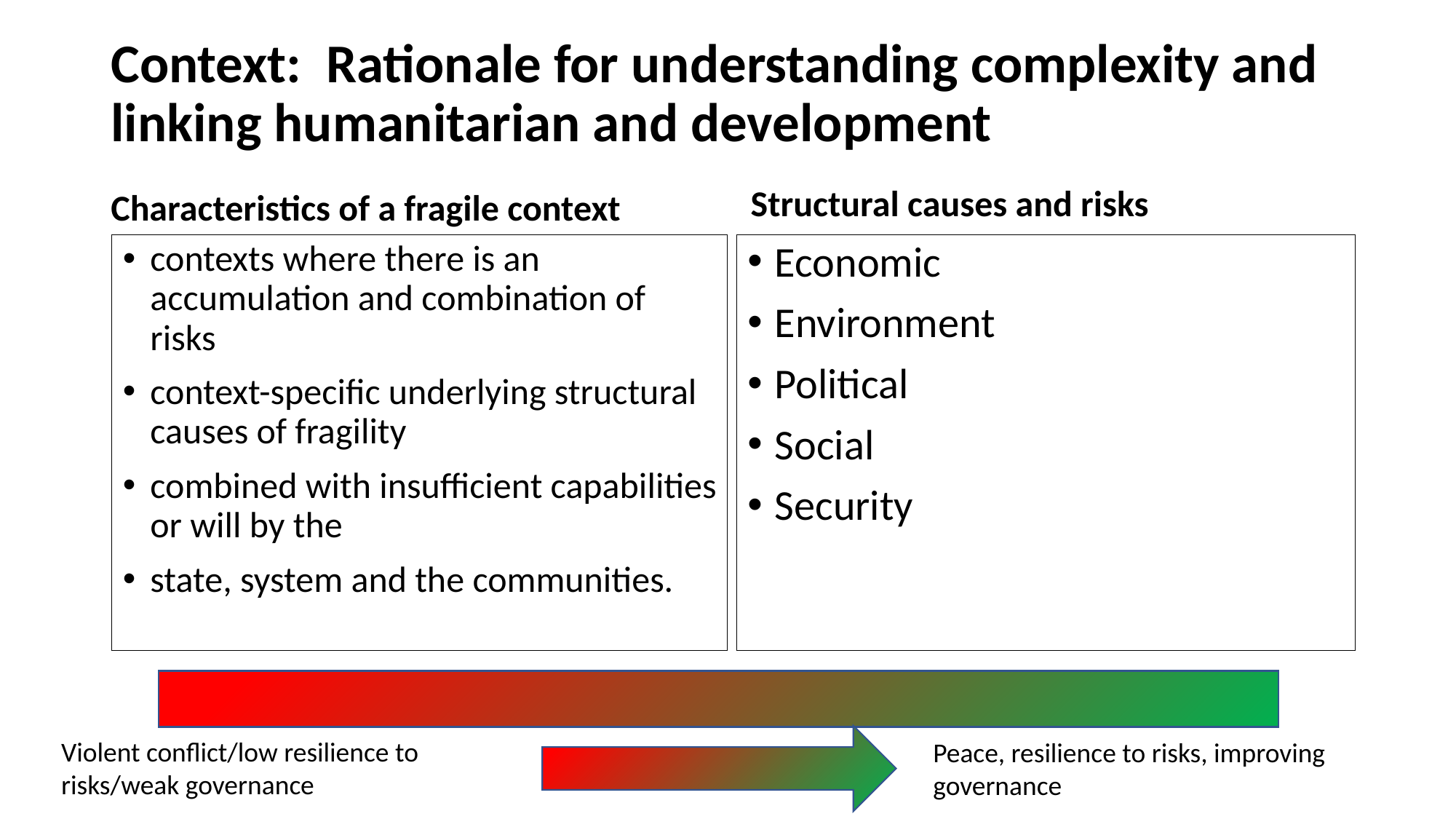

# Context:  Rationale for understanding complexity and linking humanitarian and development
Structural causes and risks
Characteristics of a fragile context
contexts where there is an accumulation and combination of risks
context-specific underlying structural causes of fragility
combined with insufficient capabilities or will by the
state, system and the communities.
Economic
Environment
Political
Social
Security

Violent conflict/low resilience to risks/weak governance
Peace, resilience to risks, improving governance